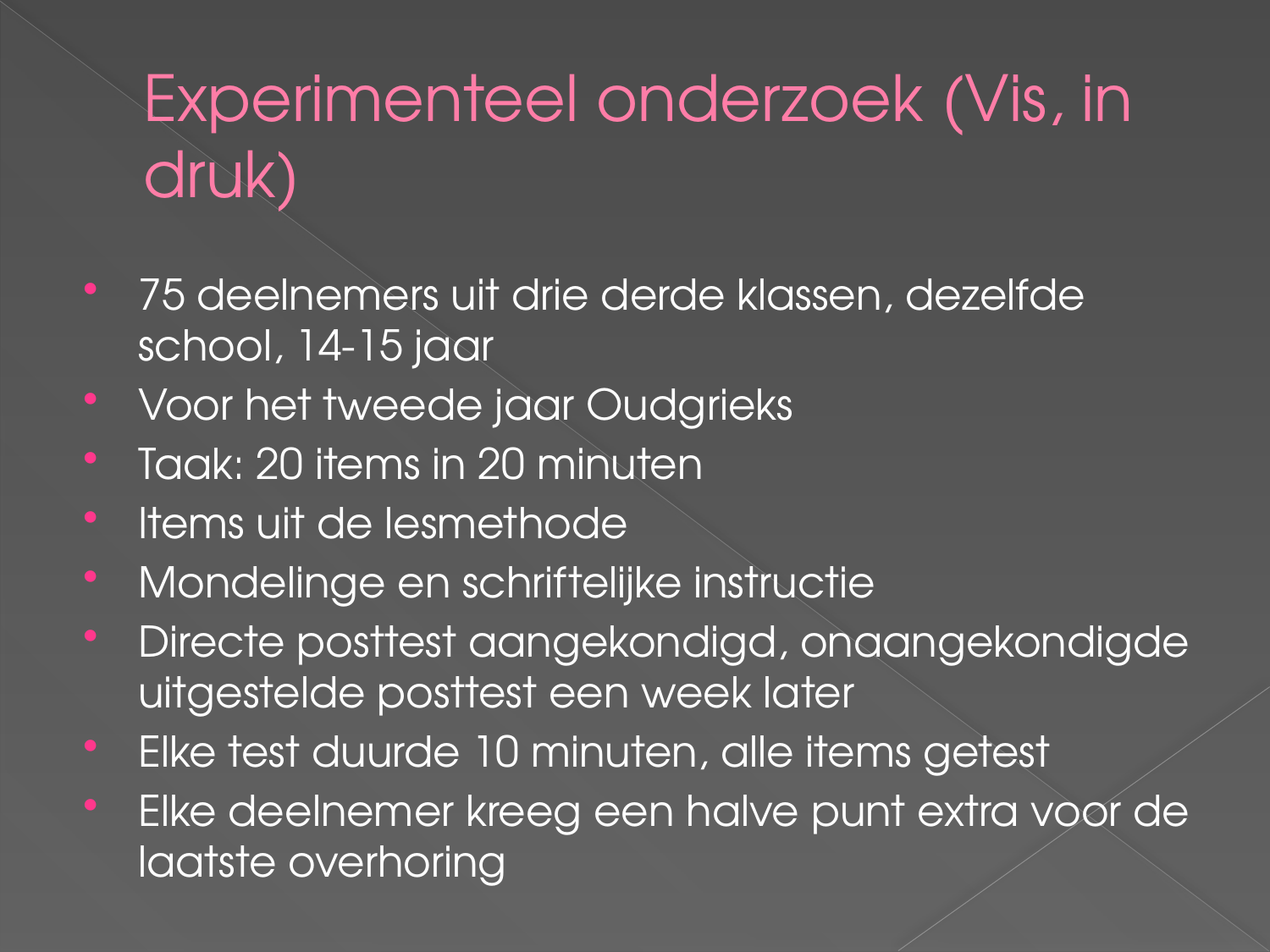

# Experimenteel onderzoek (Vis, in druk)
75 deelnemers uit drie derde klassen, dezelfde school, 14-15 jaar
Voor het tweede jaar Oudgrieks
Taak: 20 items in 20 minuten
Items uit de lesmethode
Mondelinge en schriftelijke instructie
Directe posttest aangekondigd, onaangekondigde uitgestelde posttest een week later
Elke test duurde 10 minuten, alle items getest
Elke deelnemer kreeg een halve punt extra voor de laatste overhoring